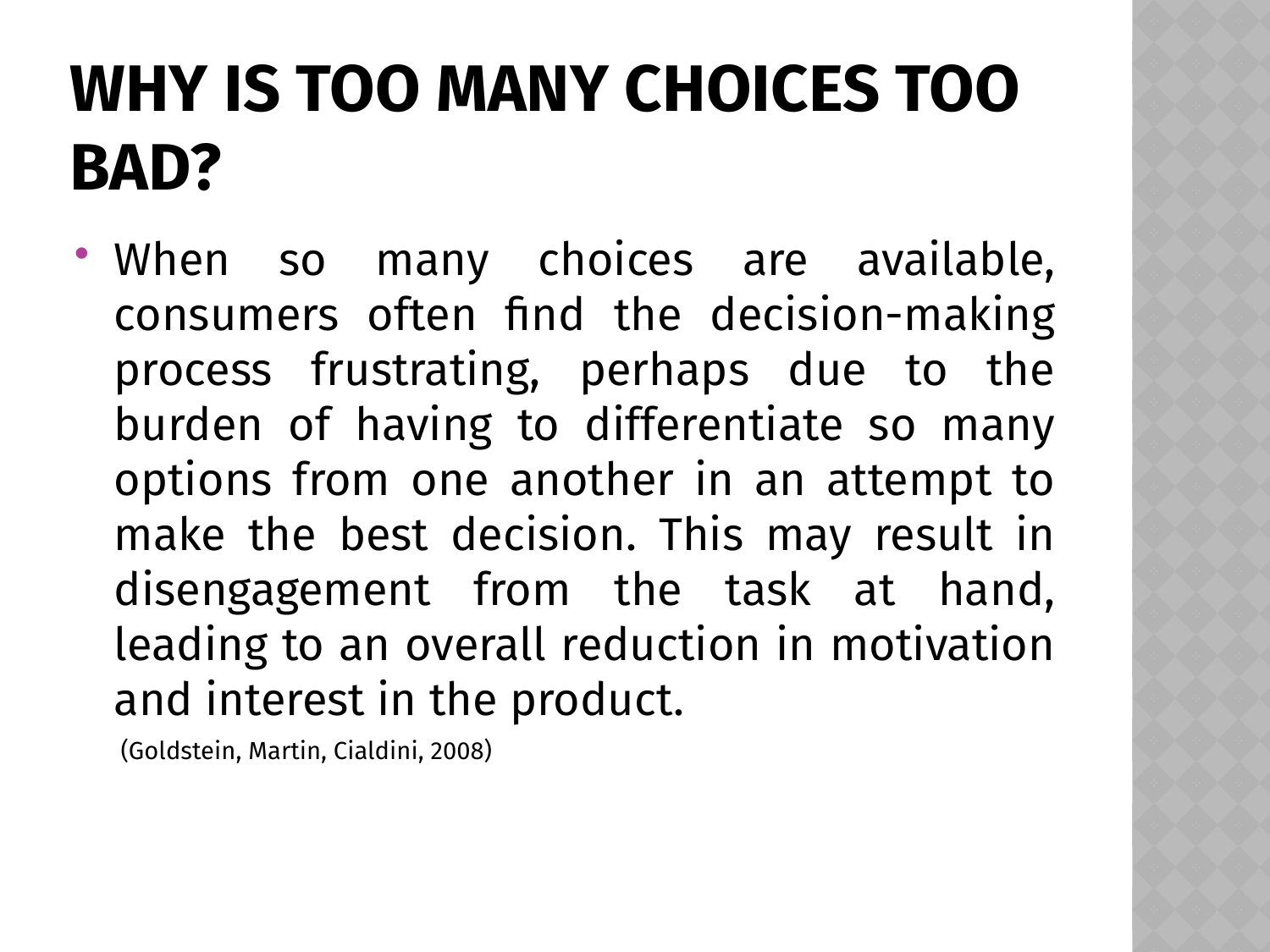

# WHY IS TOO MANY CHOICES TOO BAD?
When so many choices are available, consumers often find the decision-making process frustrating, perhaps due to the burden of having to differentiate so many options from one another in an attempt to make the best decision. This may result in disengagement from the task at hand, leading to an overall reduction in motivation and interest in the product.
	 (Goldstein, Martin, Cialdini, 2008)